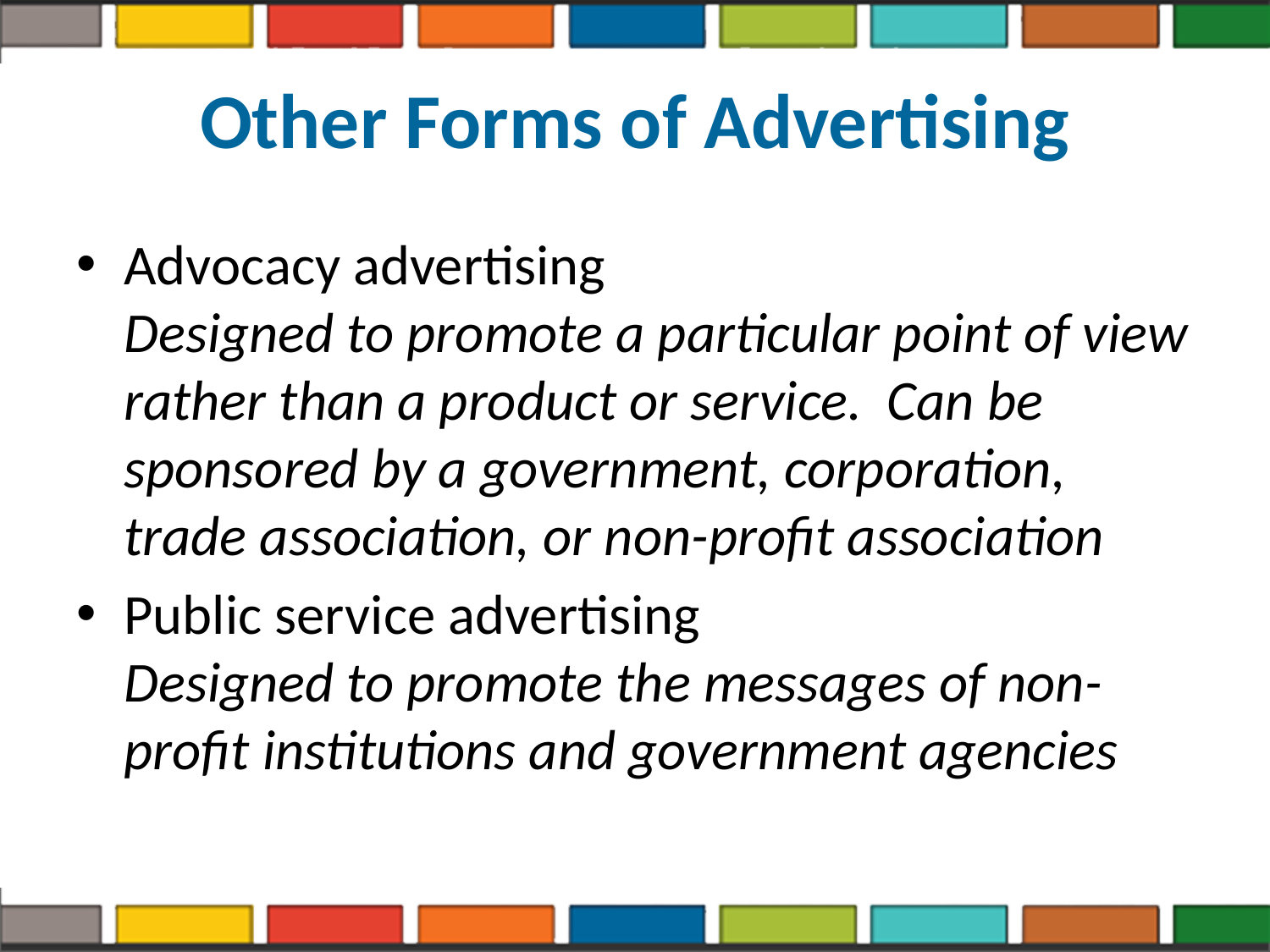

# Other Forms of Advertising
Advocacy advertising
Designed to promote a particular point of view rather than a product or service.  Can be sponsored by a government, corporation, trade association, or non-profit association
Public service advertising
Designed to promote the messages of non-profit institutions and government agencies